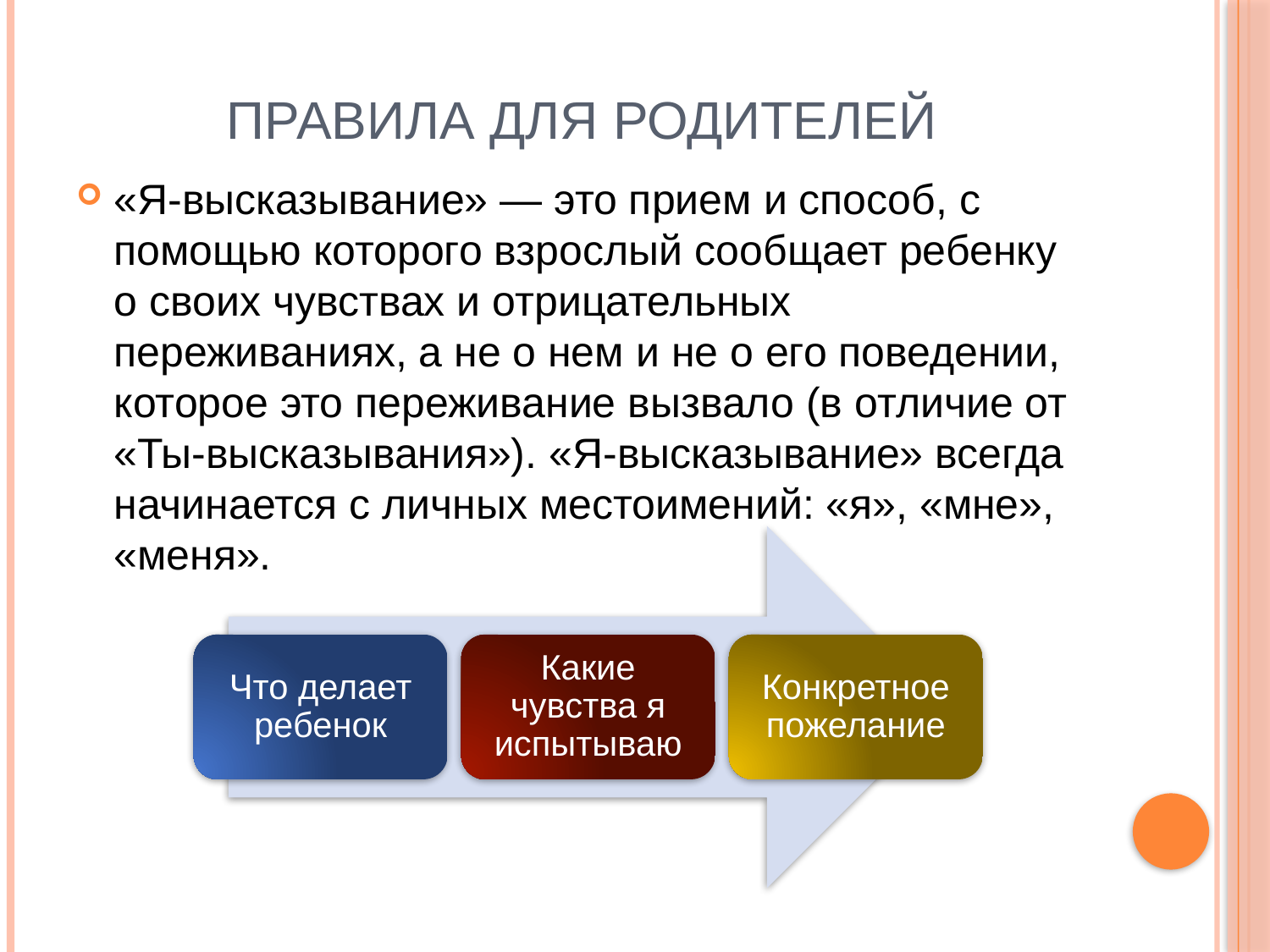

# Правила для родителей
«Я-высказывание» — это прием и способ, с помощью которого взрослый сообщает ребенку о своих чувствах и отрицательных переживаниях, а не о нем и не о его поведении, которое это переживание вызвало (в отличие от «Ты-высказывания»). «Я-высказывание» всегда начинается с личных местоимений: «я», «мне», «меня».

Что делает ребенок
Какие чувства я испытываю
Конкретное пожелание